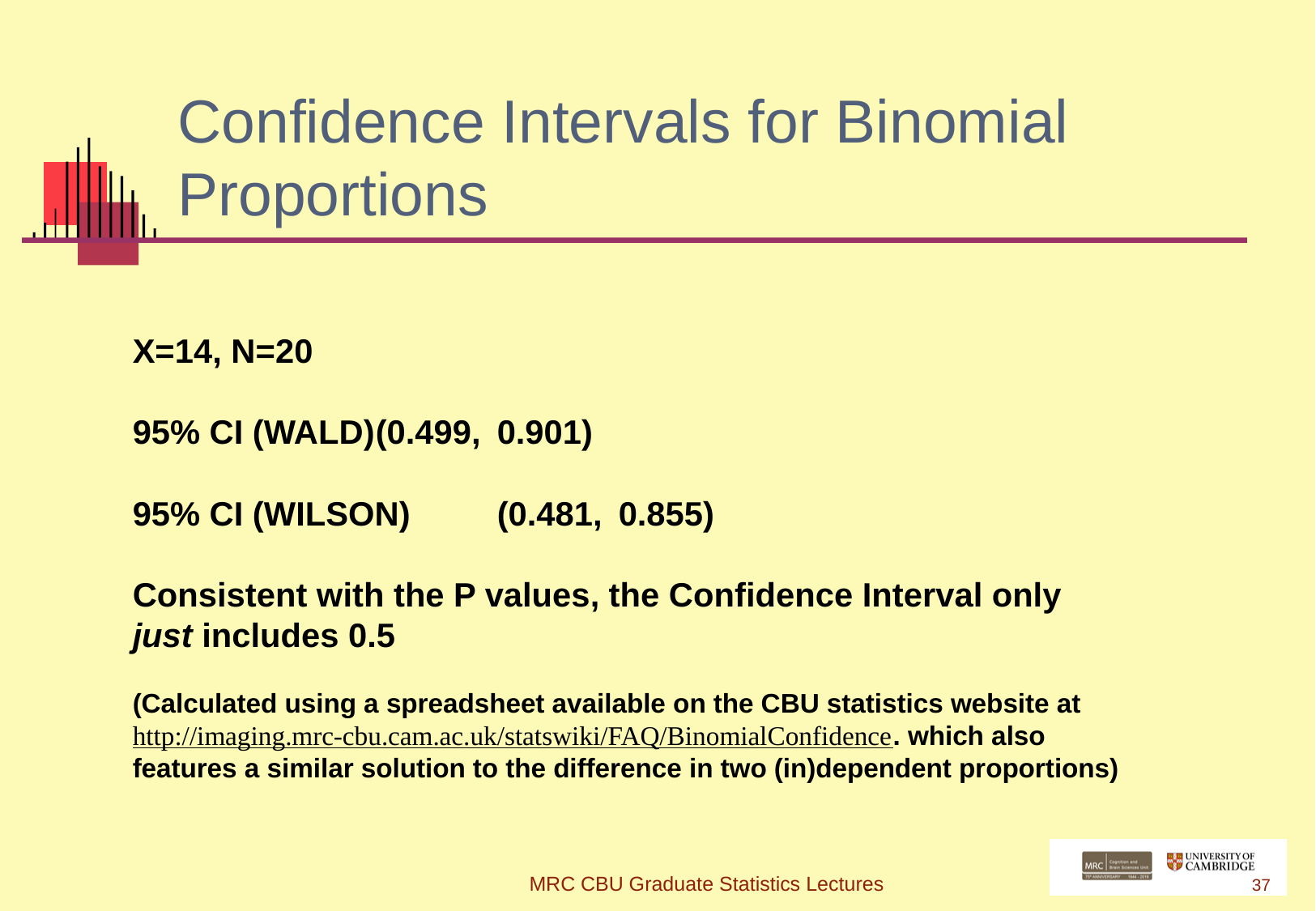

# Confidence Intervals for Binomial Proportions
X=14, N=20

95% CI (WALD)	(0.499,	0.901)

95% CI (WILSON)	(0.481,	0.855)

Consistent with the P values, the Confidence Interval only just includes 0.5

(Calculated using a spreadsheet available on the CBU statistics website at http://imaging.mrc-cbu.cam.ac.uk/statswiki/FAQ/BinomialConfidence. which also features a similar solution to the difference in two (in)dependent proportions)

MRC CBU Graduate Statistics Lectures
37